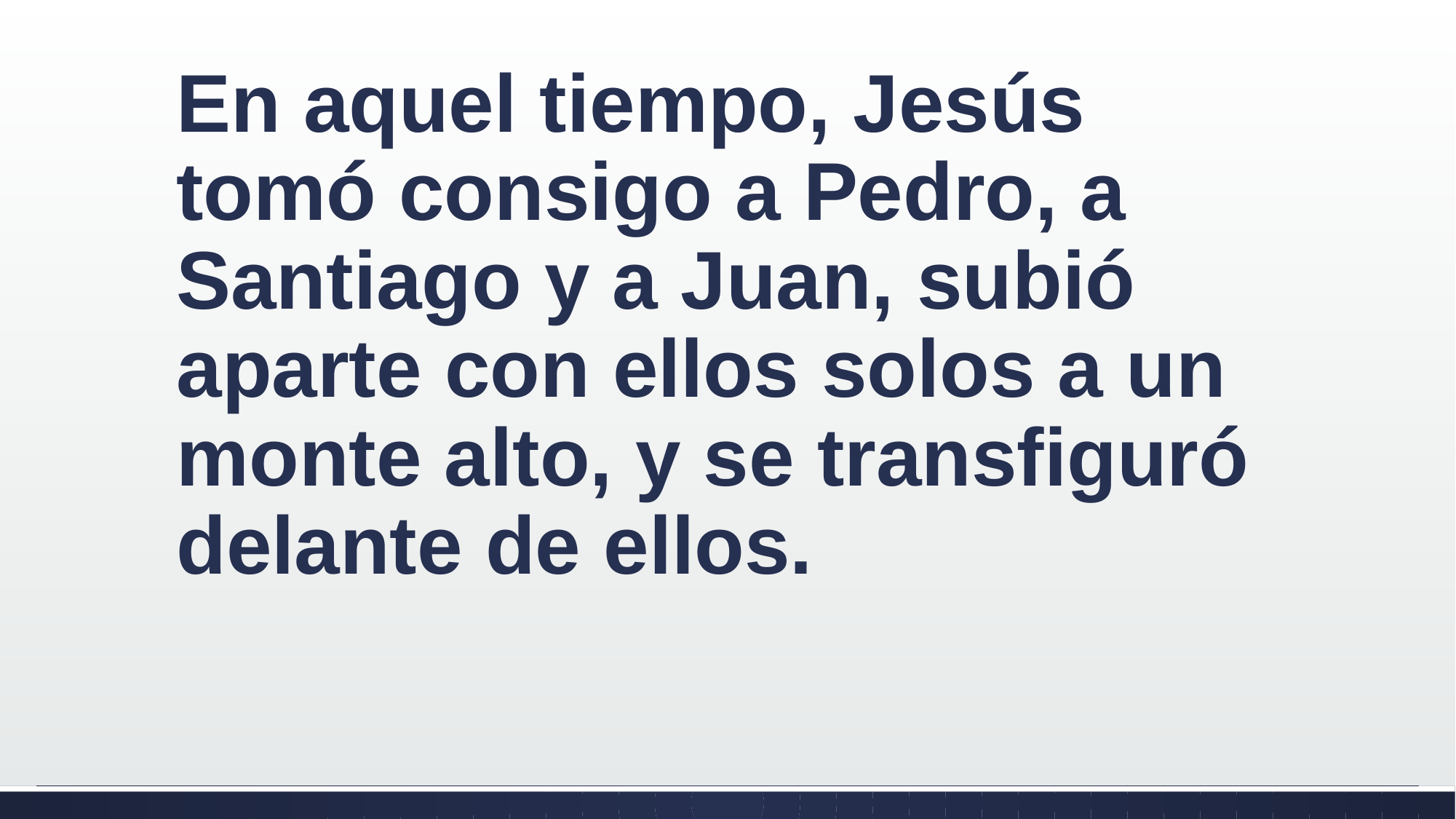

#
En aquel tiempo, Jesús tomó consigo a Pedro, a Santiago y a Juan, subió aparte con ellos solos a un monte alto, y se transfiguró delante de ellos.